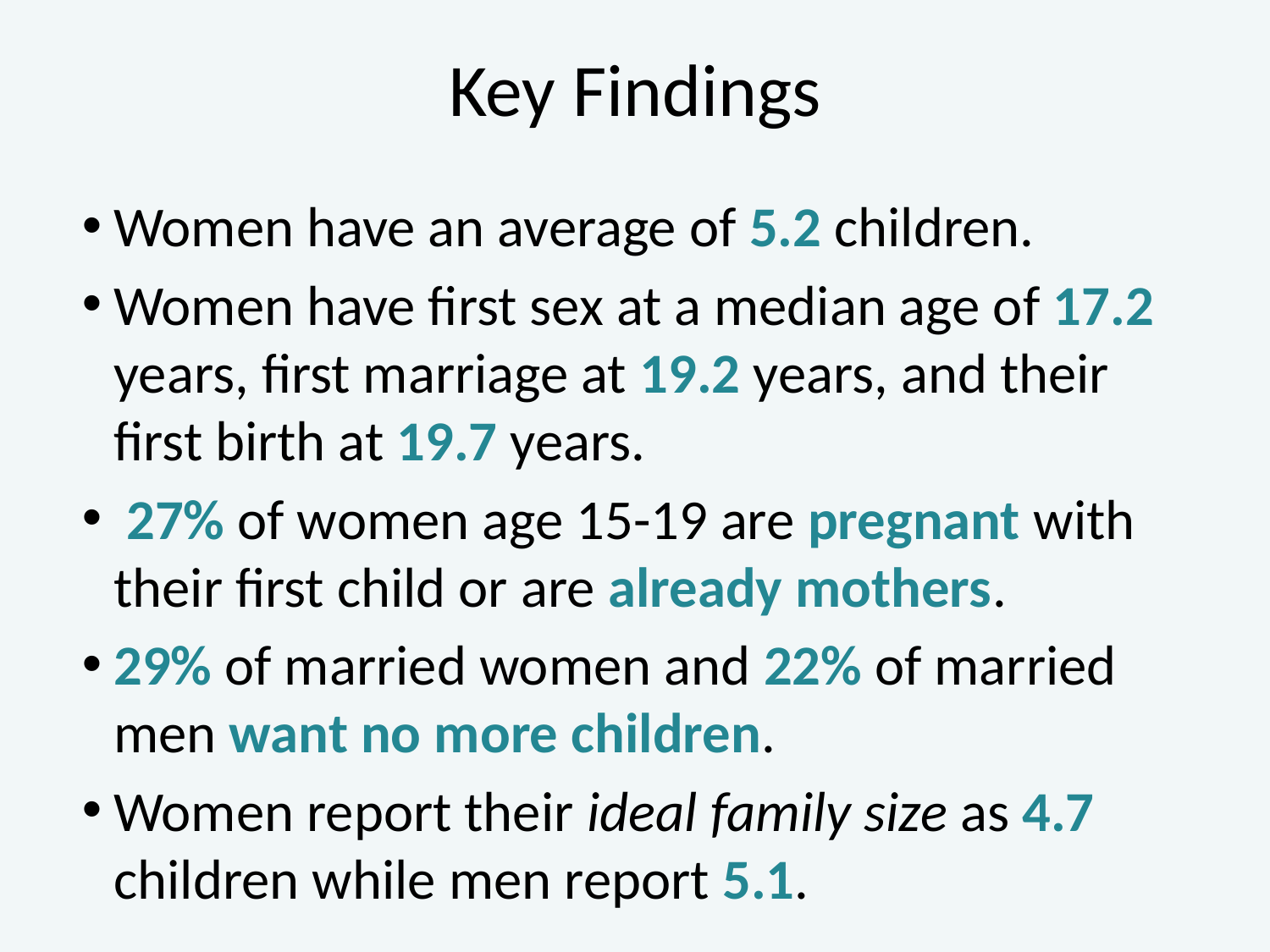

# Key Findings
Women have an average of 5.2 children.
Women have first sex at a median age of 17.2 years, first marriage at 19.2 years, and their first birth at 19.7 years.
 27% of women age 15-19 are pregnant with their first child or are already mothers.
29% of married women and 22% of married men want no more children.
Women report their ideal family size as 4.7 children while men report 5.1.